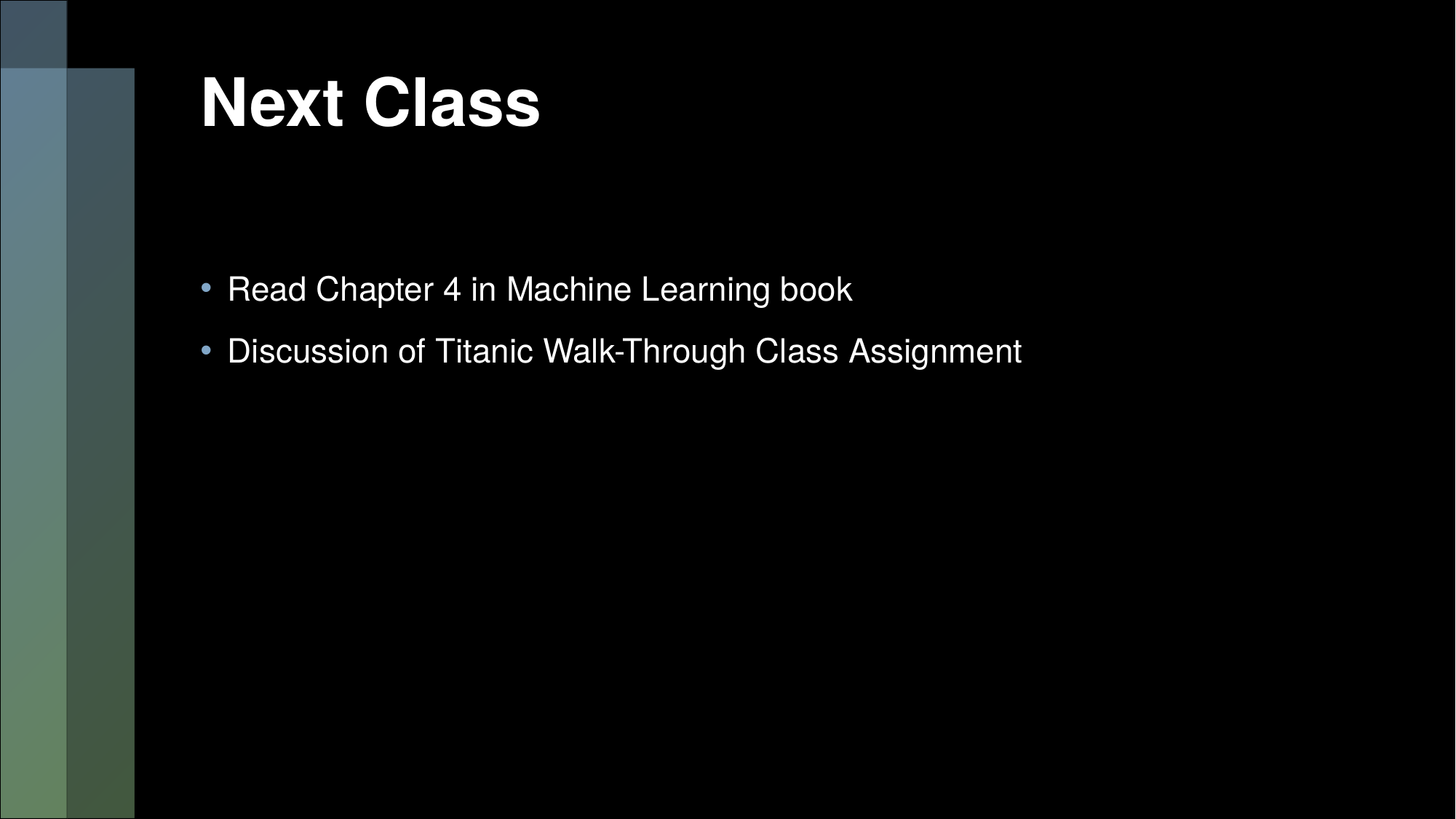

# Next Class
Read Chapter 4 in Machine Learning book
Discussion of Titanic Walk-Through Class Assignment